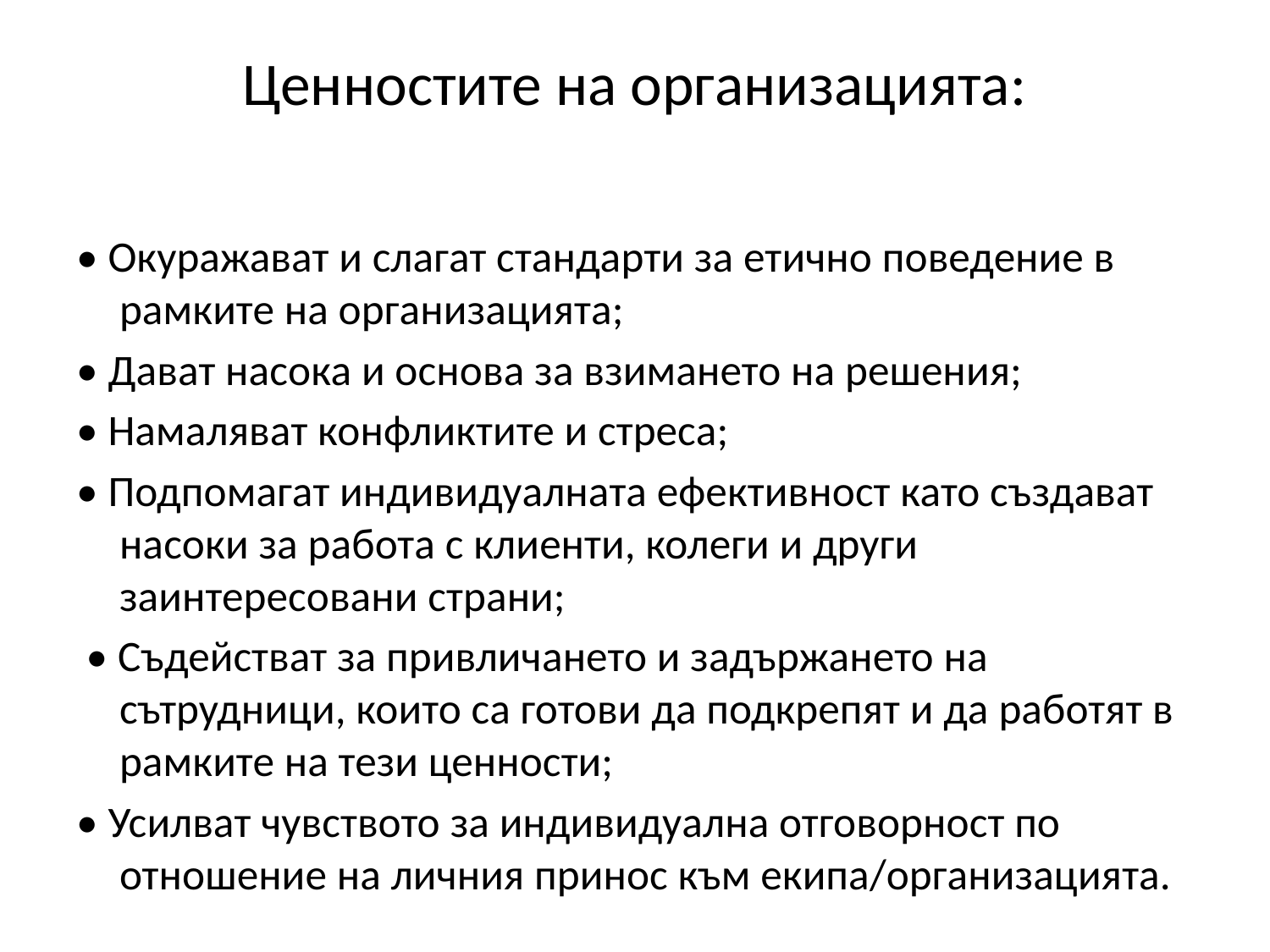

# Ценностите на организацията:
• Окуражават и слагат стандарти за етично поведение в рамките на организацията;
• Дават насока и основа за взимането на решения;
• Намаляват конфликтите и стреса;
• Подпомагат индивидуалната ефективност като създават насоки за работа с клиенти, колеги и други заинтересовани страни;
 • Съдействат за привличането и задържането на сътрудници, които са готови да подкрепят и да работят в рамките на тези ценности;
• Усилват чувството за индивидуална отговорност по отношение на личния принос към екипа/организацията.